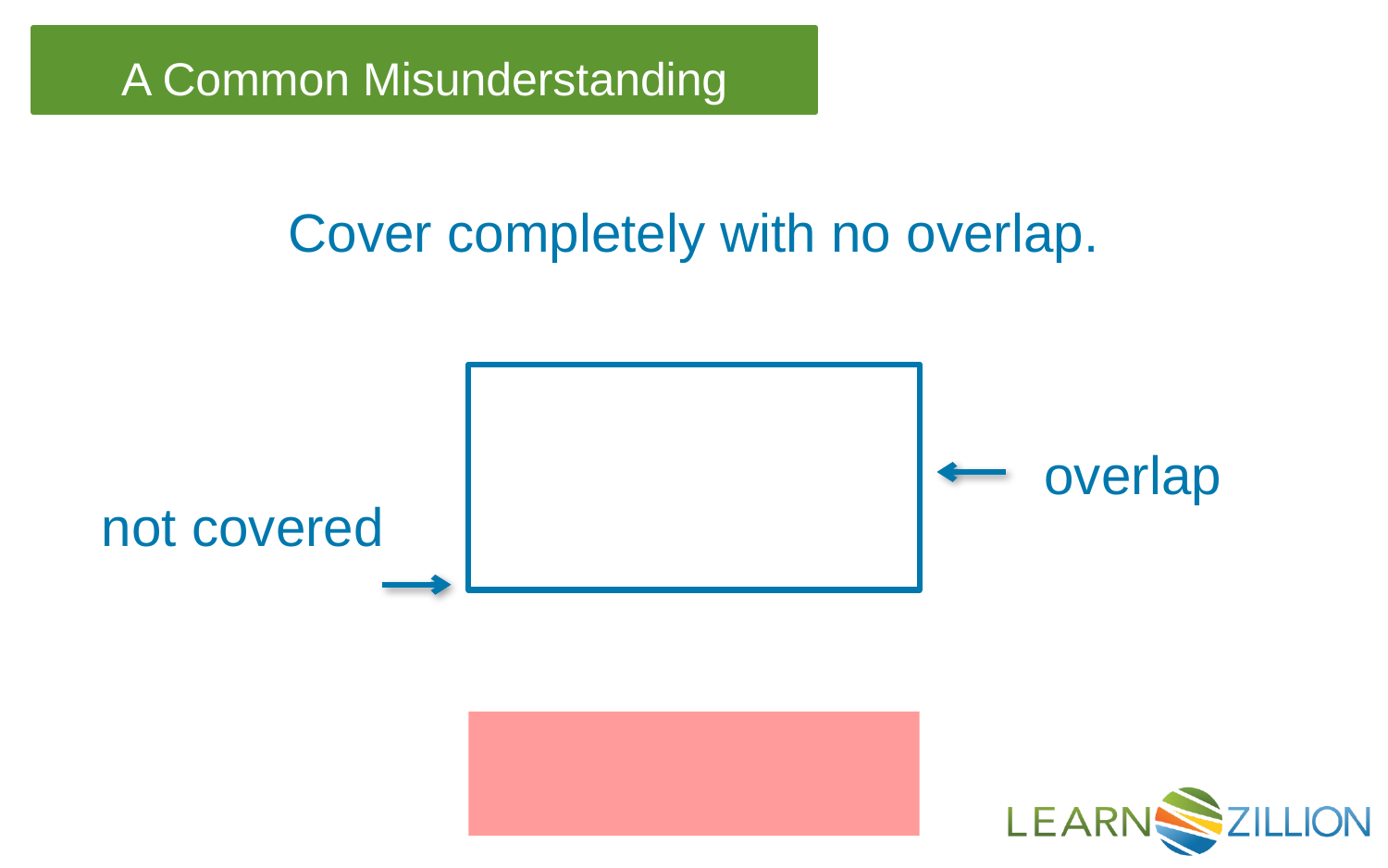

Cover completely with no overlap.

overlap
not covered